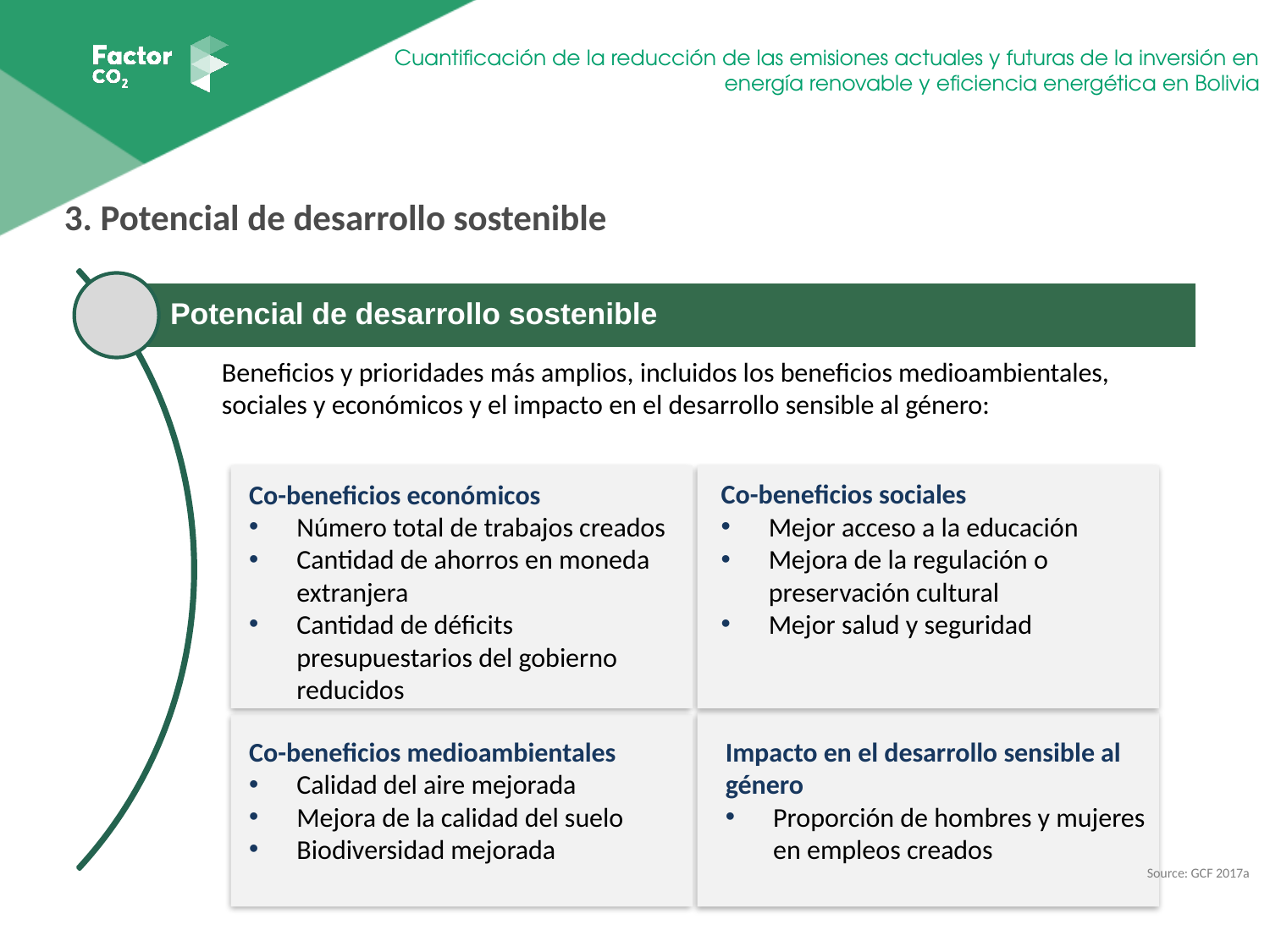

3. Potencial de desarrollo sostenible

Potencial de desarrollo sostenible
Beneficios y prioridades más amplios, incluidos los beneficios medioambientales, sociales y económicos y el impacto en el desarrollo sensible al género:

Co-beneficios económicos
Número total de trabajos creados
Cantidad de ahorros en moneda extranjera
Cantidad de déficits presupuestarios del gobierno reducidos
Co-beneficios sociales
Mejor acceso a la educación
Mejora de la regulación o preservación cultural
Mejor salud y seguridad

Co-beneficios medioambientales
Calidad del aire mejorada
Mejora de la calidad del suelo
Biodiversidad mejorada
Impacto en el desarrollo sensible al género
Proporción de hombres y mujeres en empleos creados
Source: GCF 2017a